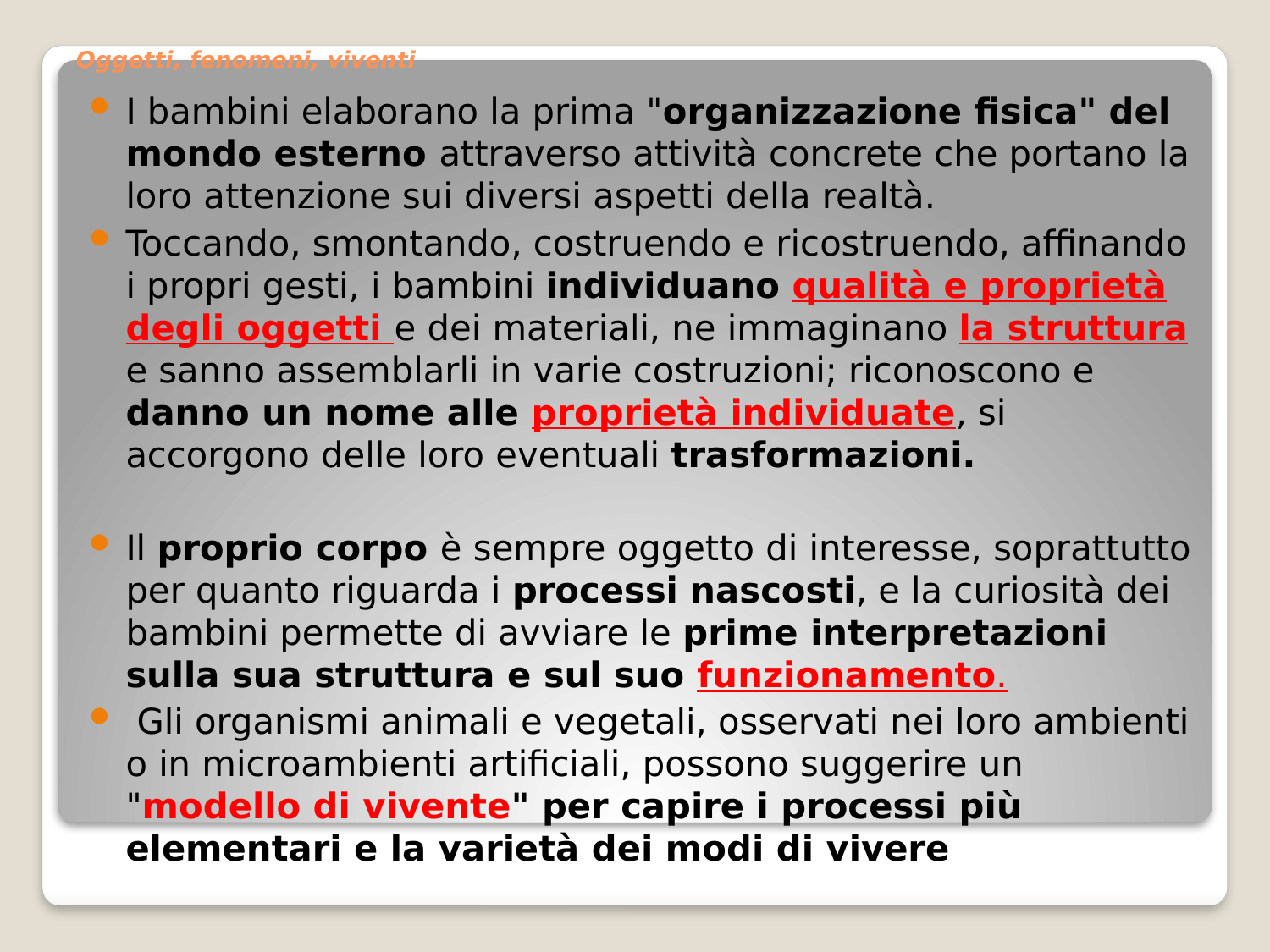

# Oggetti, fenomeni, viventi
I bambini elaborano la prima "organizzazione fisica" del mondo esterno attraverso attività concrete che portano la loro attenzione sui diversi aspetti della realtà.
Toccando, smontando, costruendo e ricostruendo, affinando i propri gesti, i bambini individuano qualità e proprietà degli oggetti e dei materiali, ne immaginano la struttura e sanno assemblarli in varie costruzioni; riconoscono e danno un nome alle proprietà individuate, si accorgono delle loro eventuali trasformazioni.

Il proprio corpo è sempre oggetto di interesse, soprattutto per quanto riguarda i processi nascosti, e la curiosità dei bambini permette di avviare le prime interpretazioni sulla sua struttura e sul suo funzionamento.
 Gli organismi animali e vegetali, osservati nei loro ambienti o in microambienti artificiali, possono suggerire un "modello di vivente" per capire i processi più elementari e la varietà dei modi di vivere